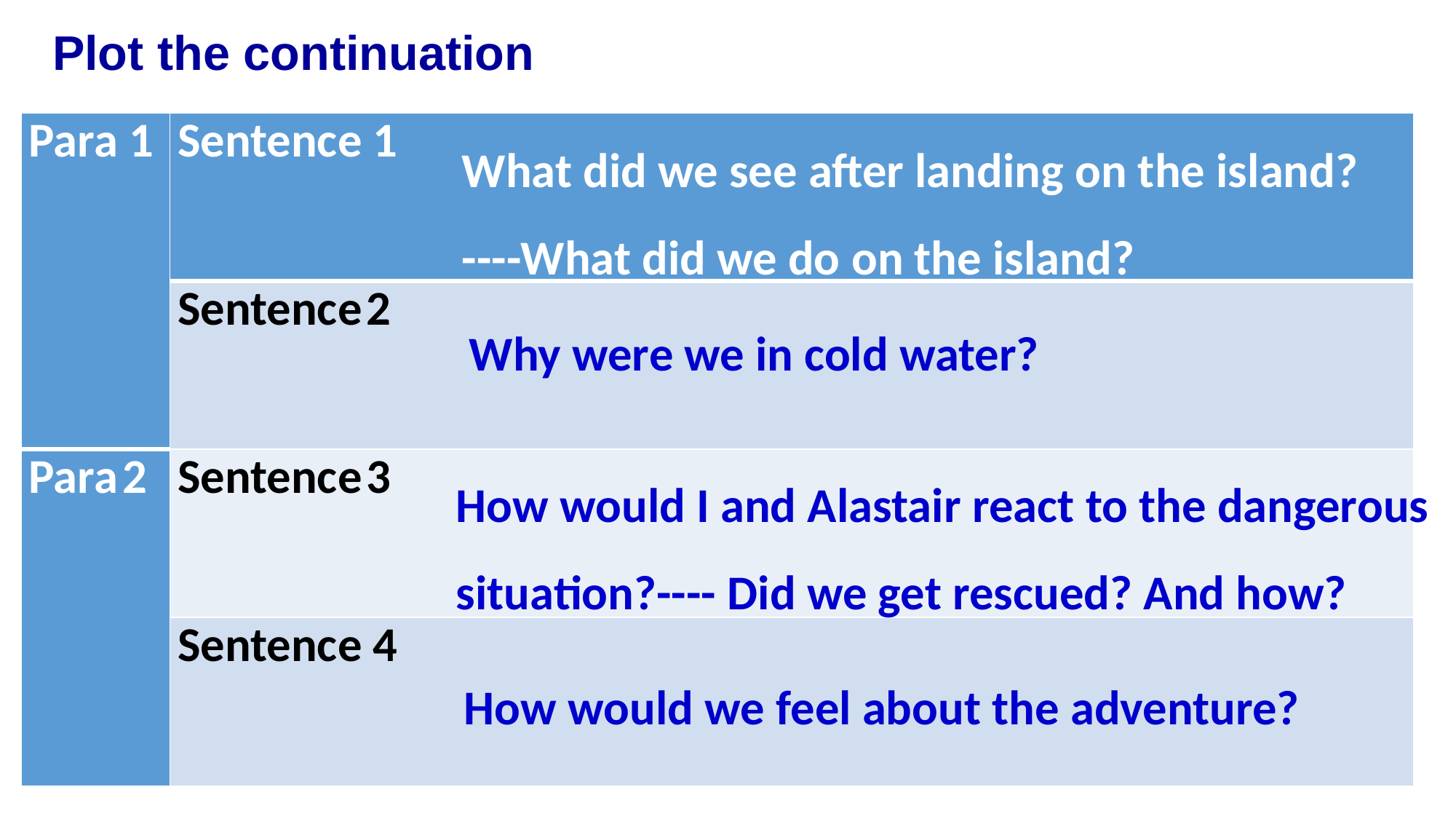

Plot the continuation
What did we see after landing on the island?
----What did we do on the island?
| Para 1 | Sentence 1 |
| --- | --- |
|  | Sentence 2 |
| Para 2 | Sentence 3 |
|  | Sentence 4 |
Why were we in cold water?
How would I and Alastair react to the dangerous
situation?---- Did we get rescued? And how?
How would we feel about the adventure?